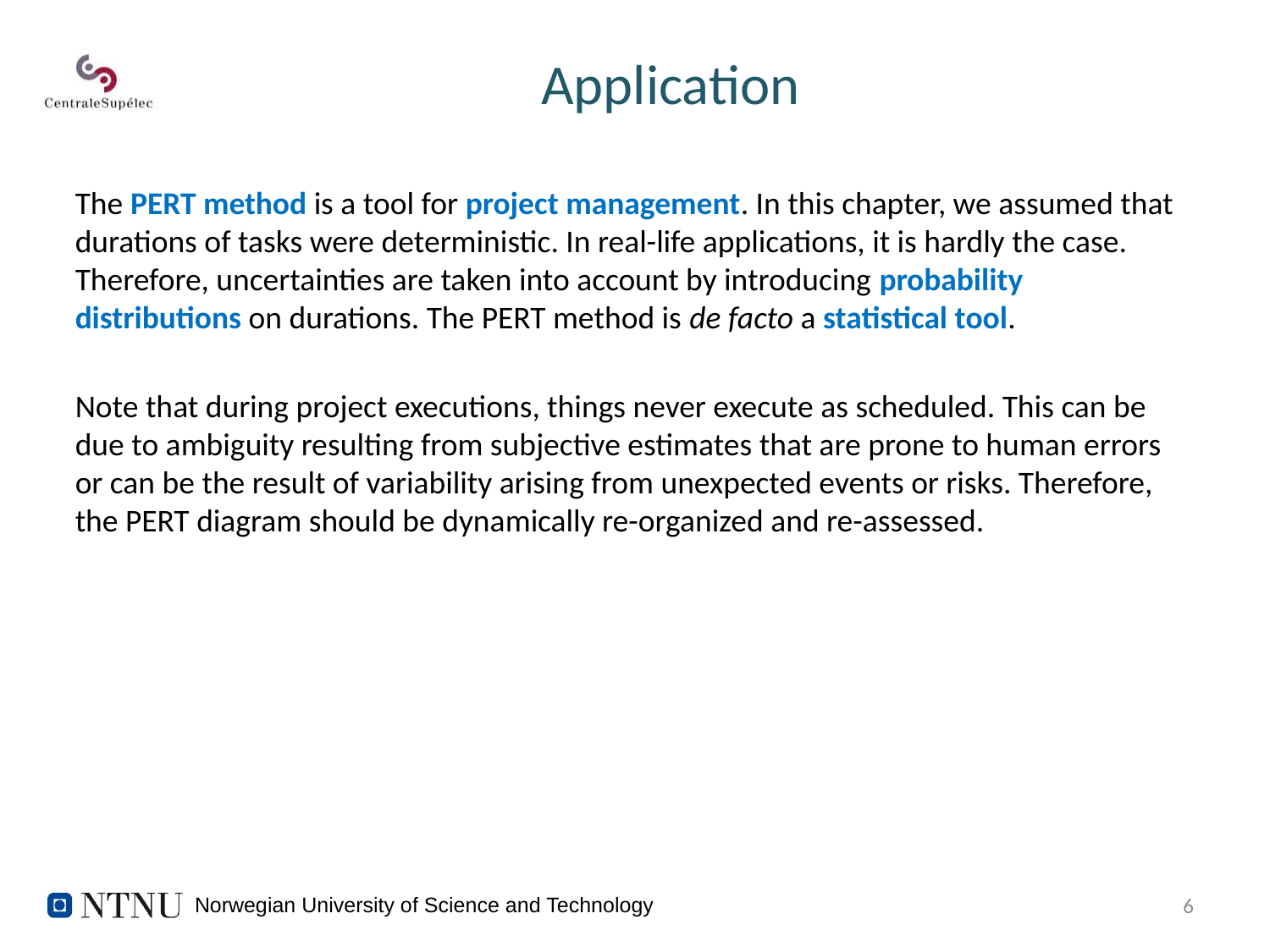

# Application
The PERT method is a tool for project management. In this chapter, we assumed that durations of tasks were deterministic. In real-life applications, it is hardly the case. Therefore, uncertainties are taken into account by introducing probability distributions on durations. The PERT method is de facto a statistical tool.

Note that during project executions, things never execute as scheduled. This can be due to ambiguity resulting from subjective estimates that are prone to human errors or can be the result of variability arising from unexpected events or risks. Therefore, the PERT diagram should be dynamically re-organized and re-assessed.
6